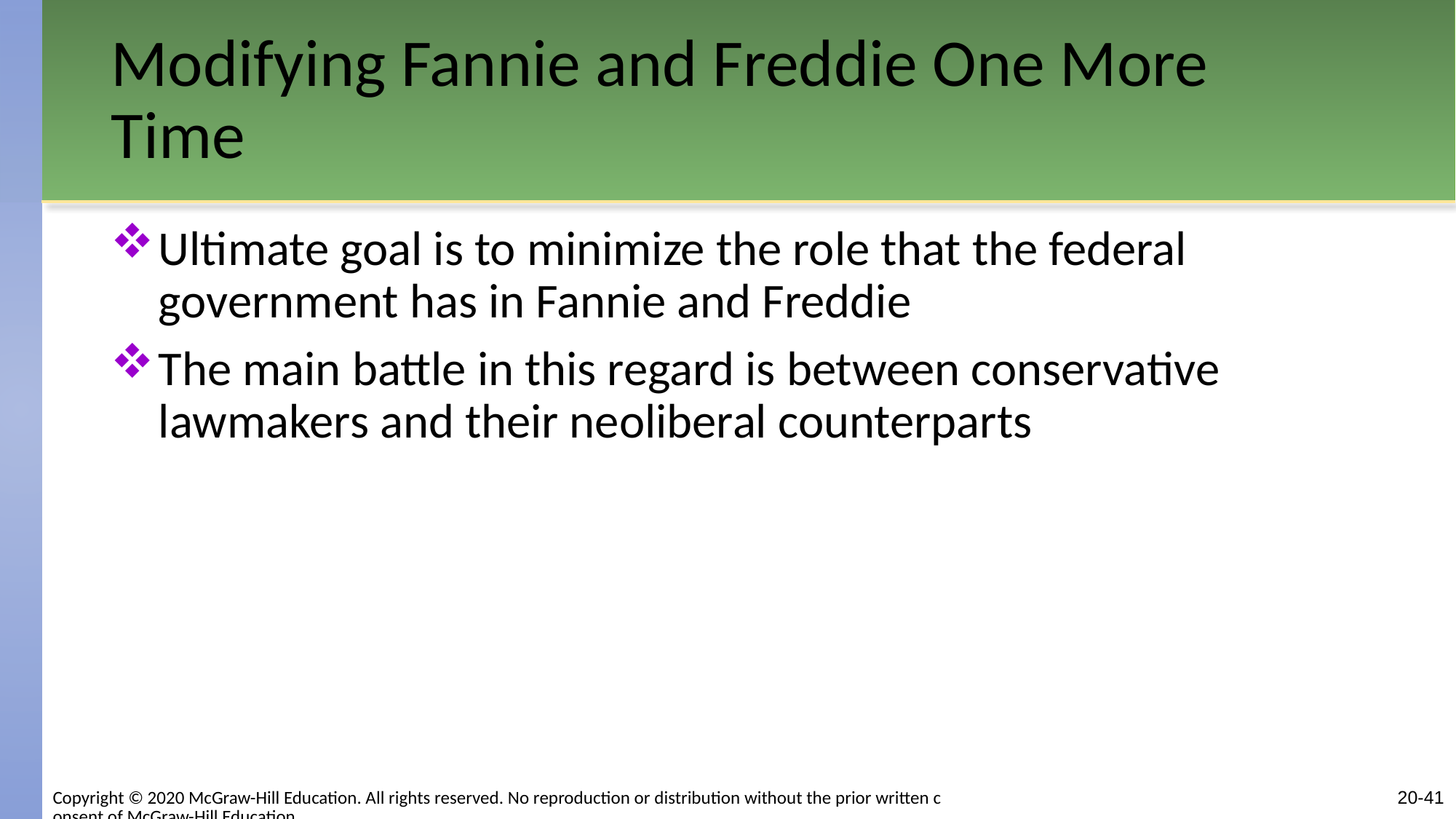

# Modifying Fannie and Freddie One More Time
Ultimate goal is to minimize the role that the federal government has in Fannie and Freddie
The main battle in this regard is between conservative lawmakers and their neoliberal counterparts
20-41
Copyright © 2020 McGraw-Hill Education. All rights reserved. No reproduction or distribution without the prior written consent of McGraw-Hill Education.